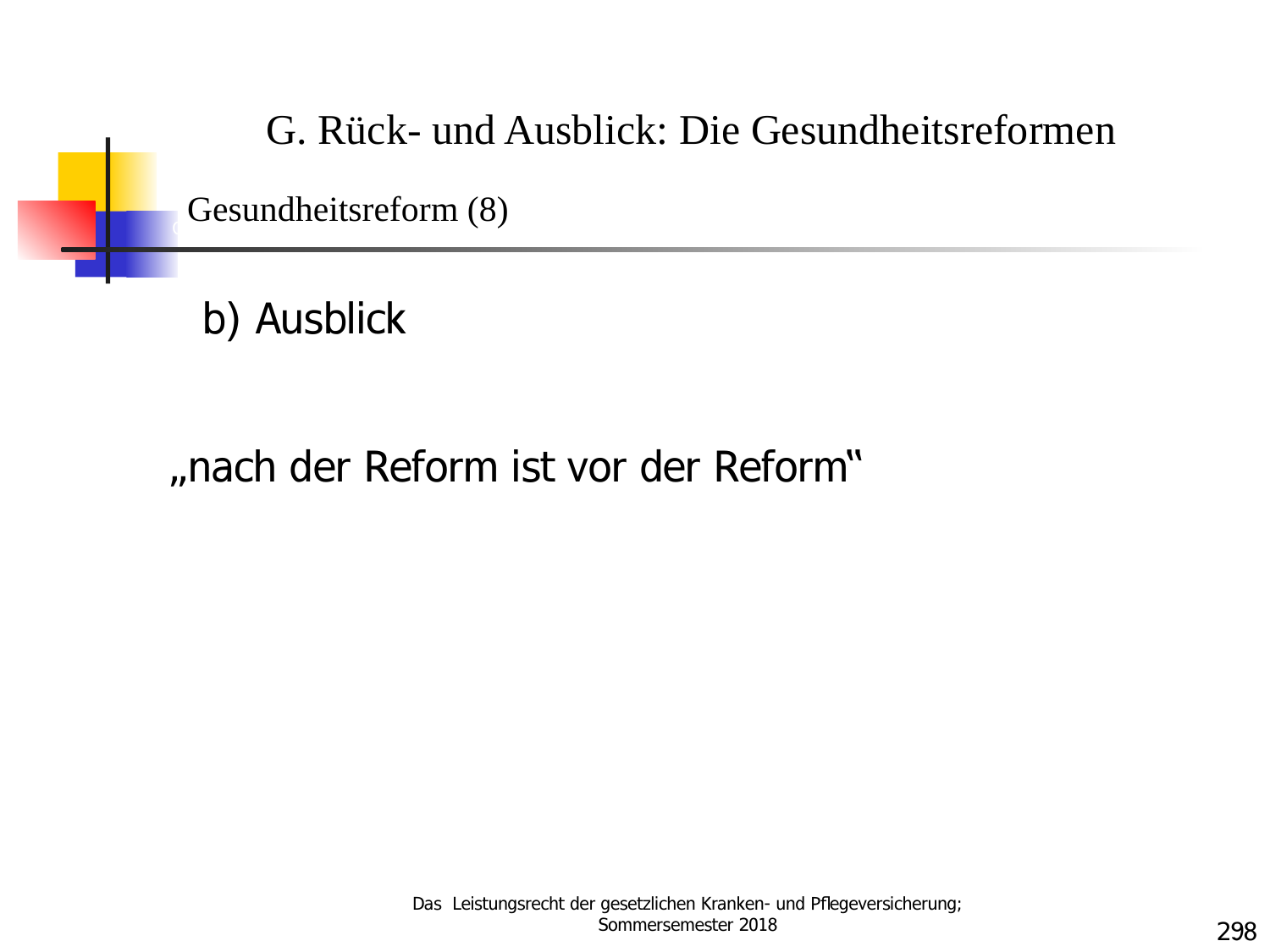

Gesundheitsreform
G. Rück- und Ausblick: Die Gesundheitsreformen

Gesundheitsreform (8)
b) Ausblick
„nach der Reform ist vor der Reform“
Krankheit
Das  Leistungsrecht der gesetzlichen Kranken- und Pflegeversicherung; Sommersemester 2018
298